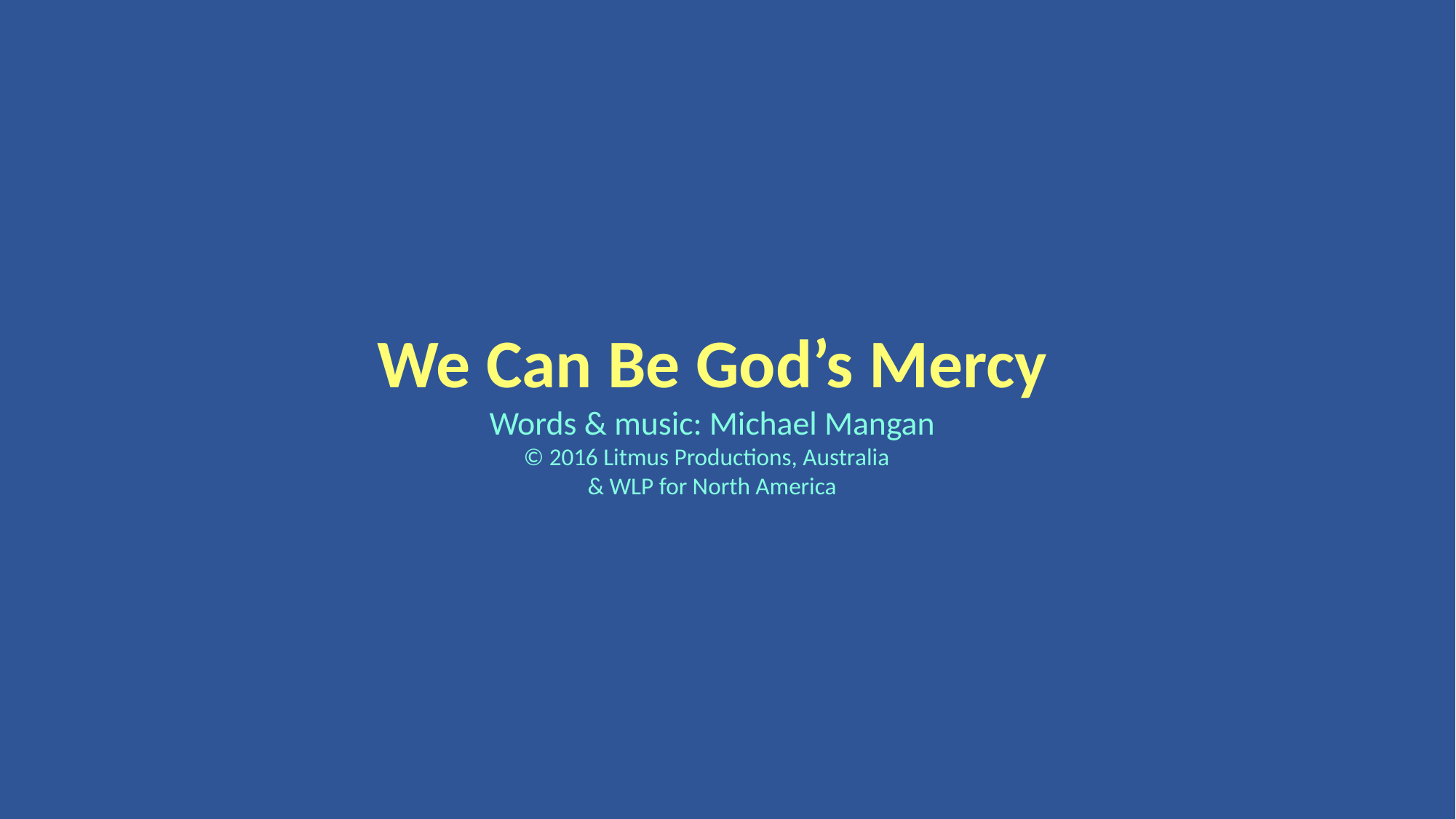

We Can Be God’s Mercy
Words & music: Michael Mangan
© 2016 Litmus Productions, Australia
& WLP for North America